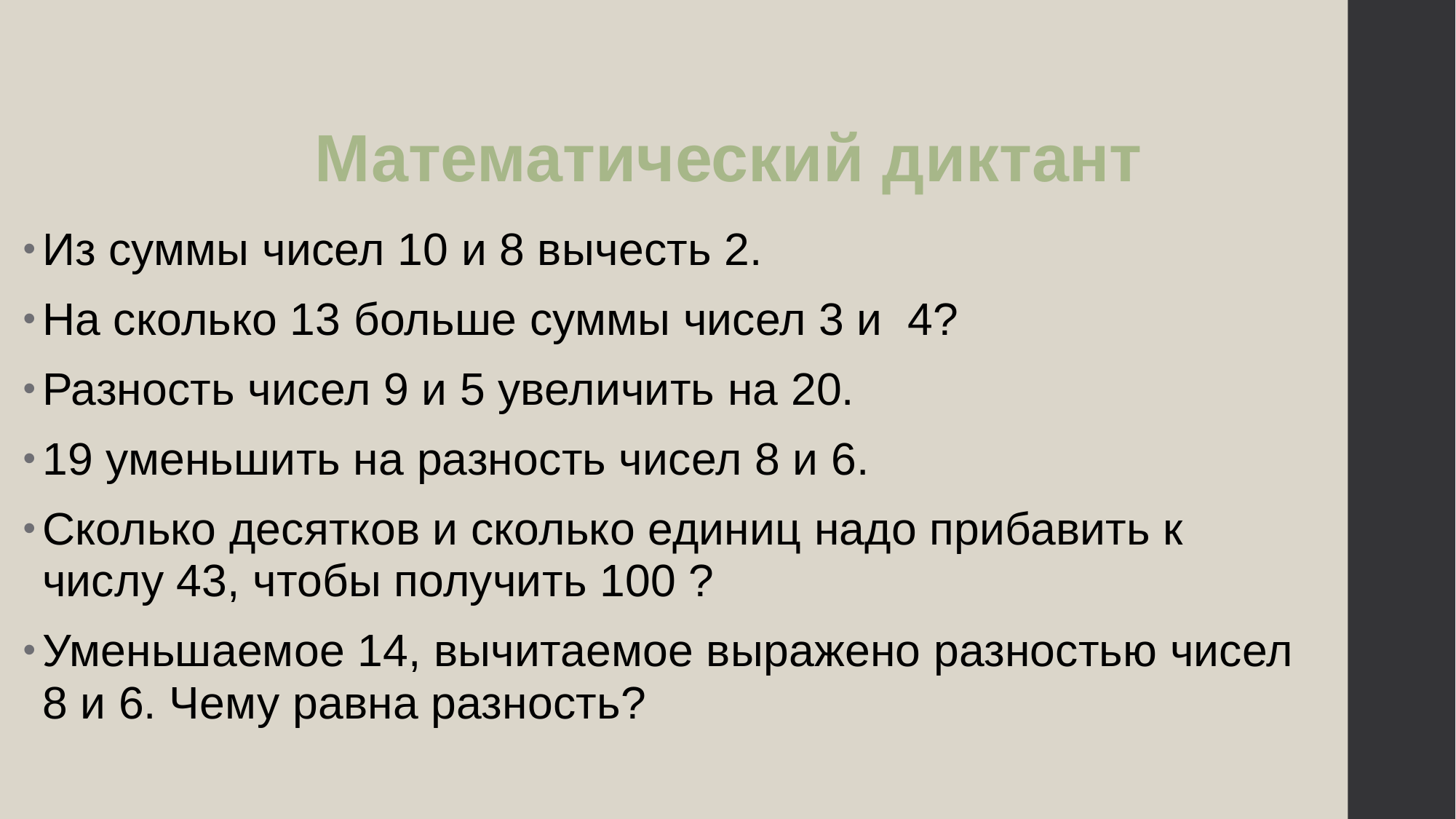

# Математический диктант
Из суммы чисел 10 и 8 вычесть 2.
На сколько 13 больше суммы чисел 3 и  4?
Разность чисел 9 и 5 увеличить на 20.
19 уменьшить на разность чисел 8 и 6.
Сколько десятков и сколько единиц надо прибавить к числу 43, чтобы получить 100 ?
Уменьшаемое 14, вычитаемое выражено разностью чисел 8 и 6. Чему равна разность?